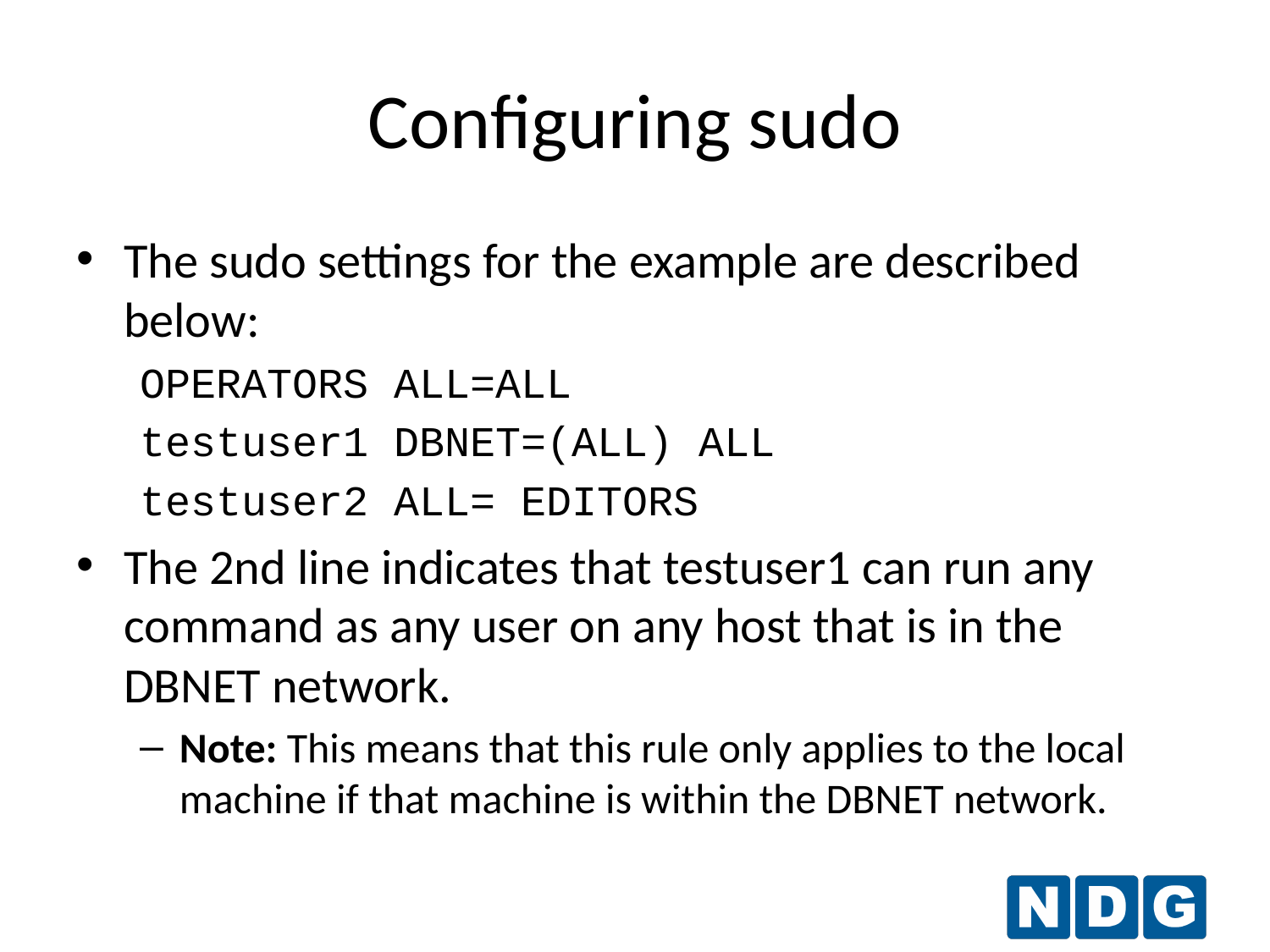

# Configuring sudo
The sudo settings for the example are described below:
OPERATORS ALL=ALL
testuser1 DBNET=(ALL) ALL
testuser2 ALL= EDITORS
The 2nd line indicates that testuser1 can run any command as any user on any host that is in the DBNET network.
Note: This means that this rule only applies to the local machine if that machine is within the DBNET network.